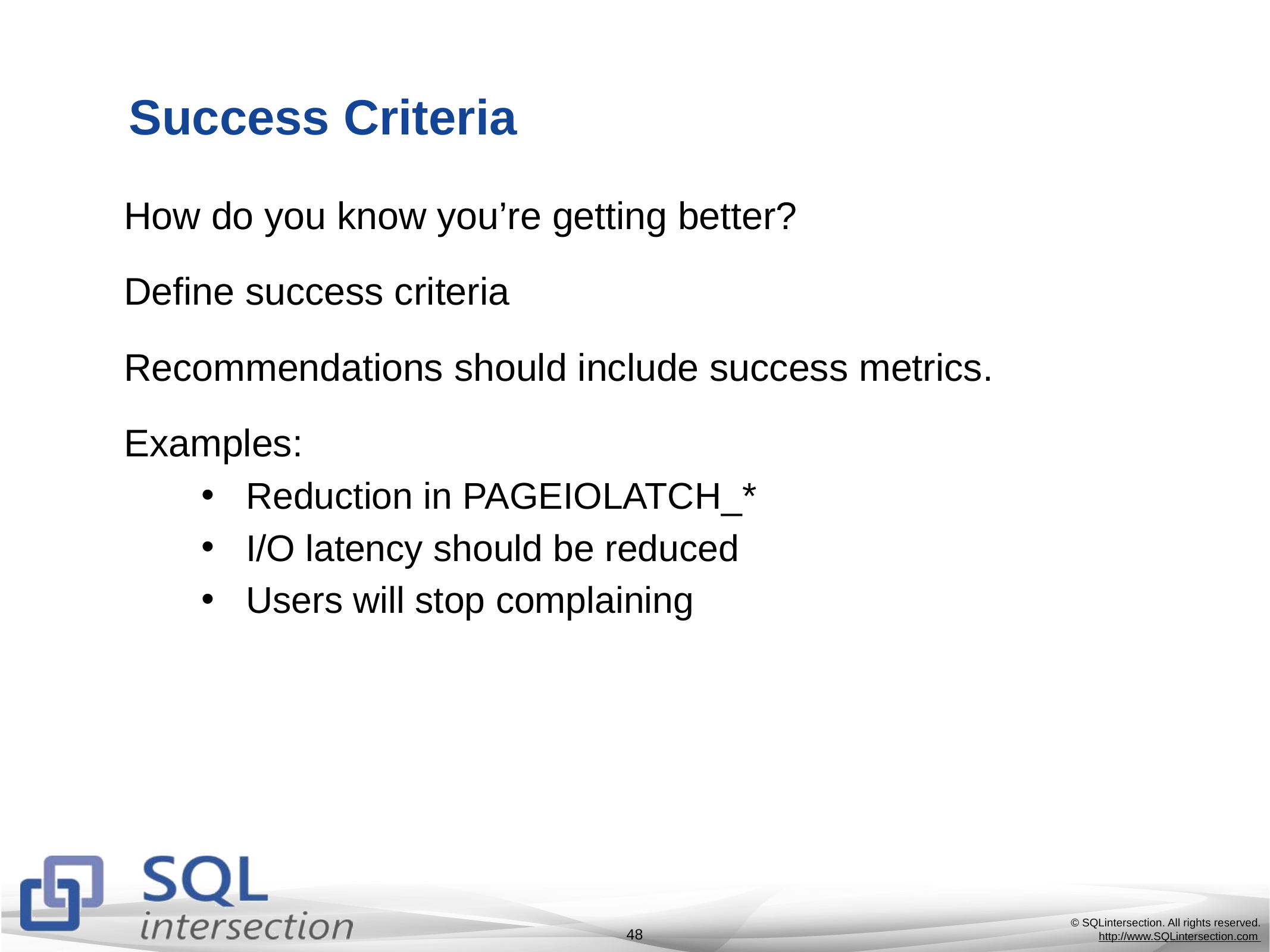

# Success Criteria
How do you know you’re getting better?
Define success criteria
Recommendations should include success metrics.
Examples:
Reduction in PAGEIOLATCH_*
I/O latency should be reduced
Users will stop complaining